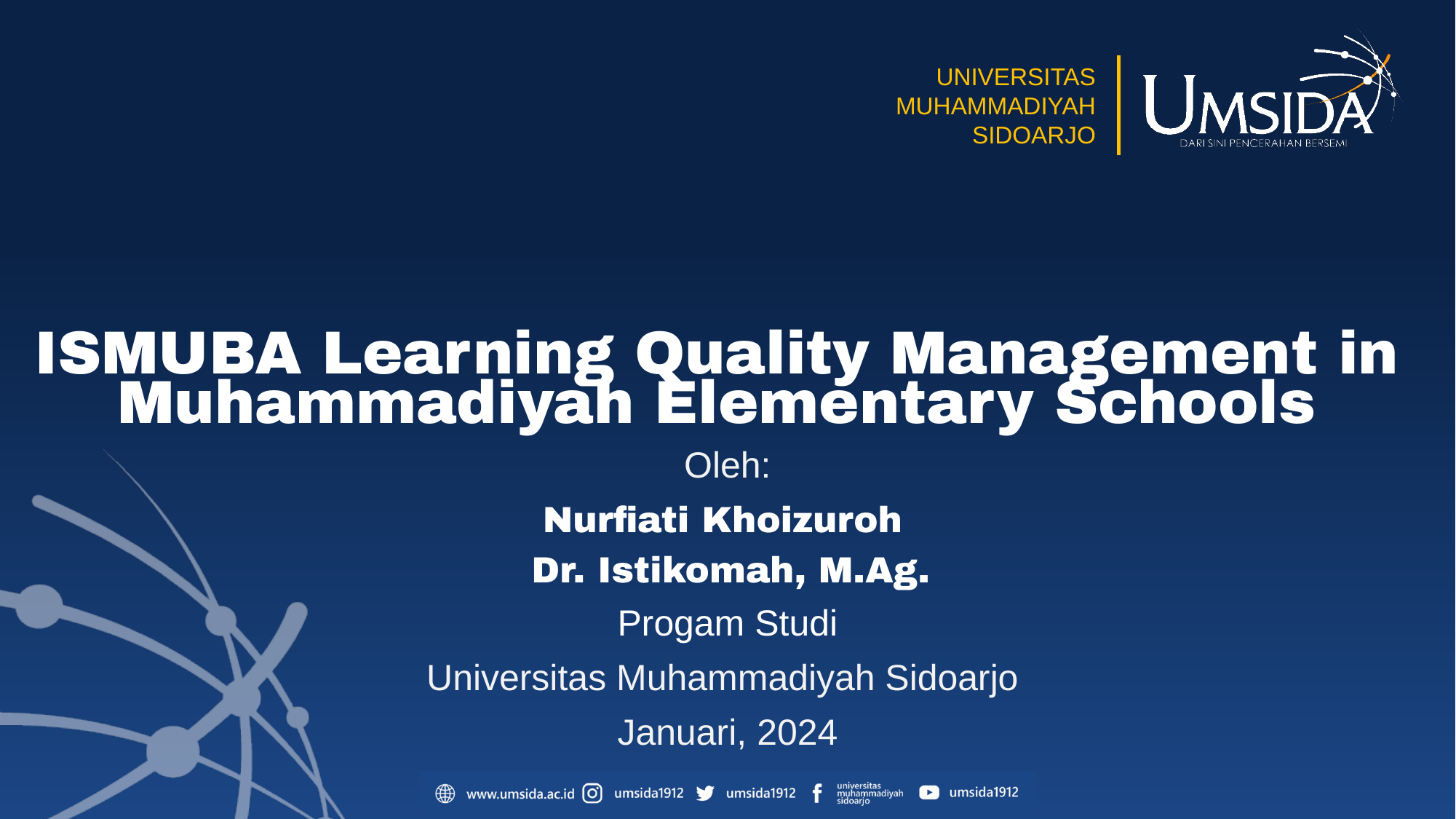

# ISMUBA Learning Quality Management in Muhammadiyah Elementary Schools
Oleh:
Nurfiati Khoizuroh
Dr. Istikomah, M.Ag.
Progam Studi
Universitas Muhammadiyah Sidoarjo
Januari, 2024